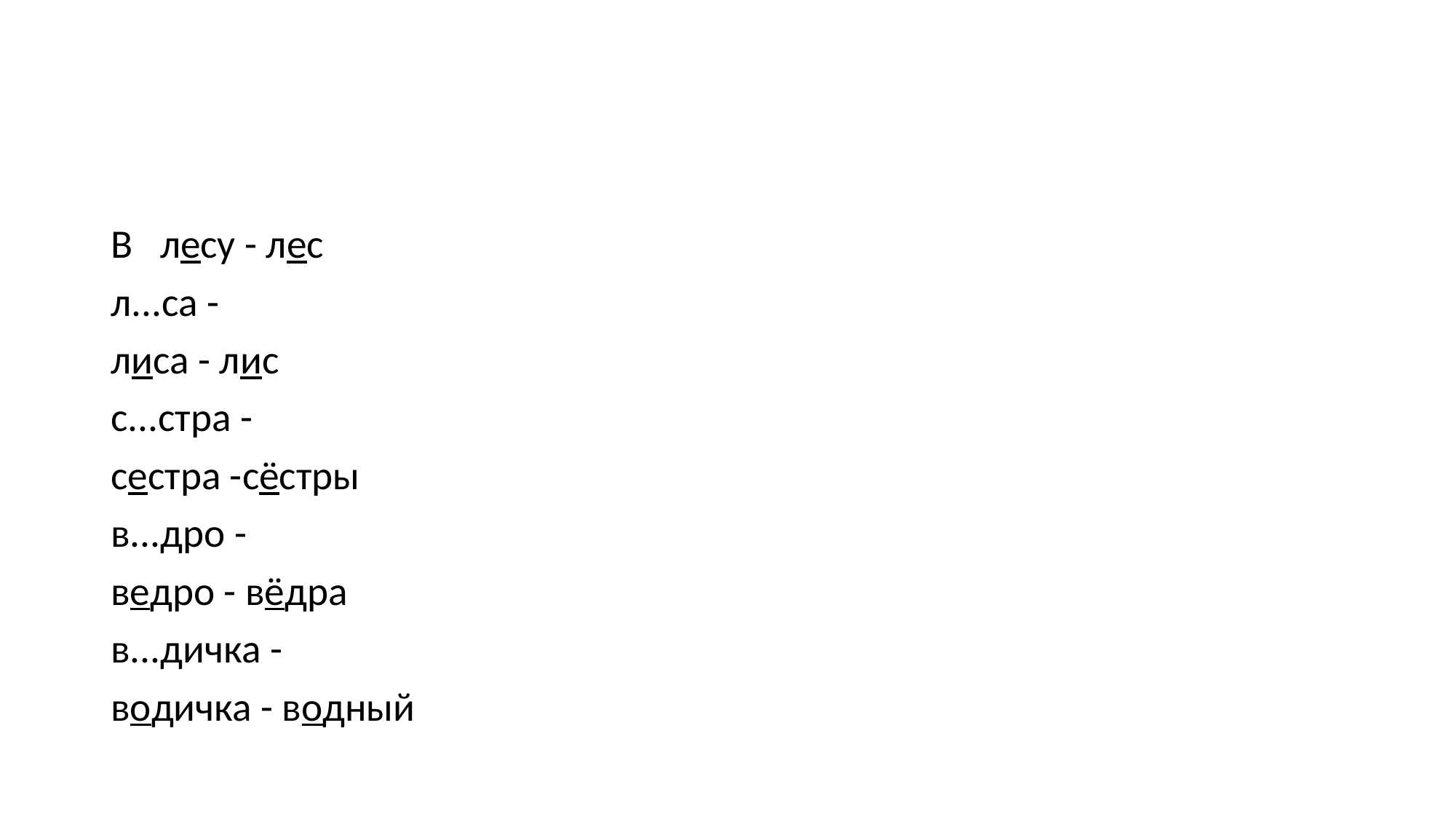

#
В   лесу - лес
л...са -
лиса - лис
с...стра -
сестра -сёстры
в...дро -
ведро - вёдра
в...дичка -
водичка - водный